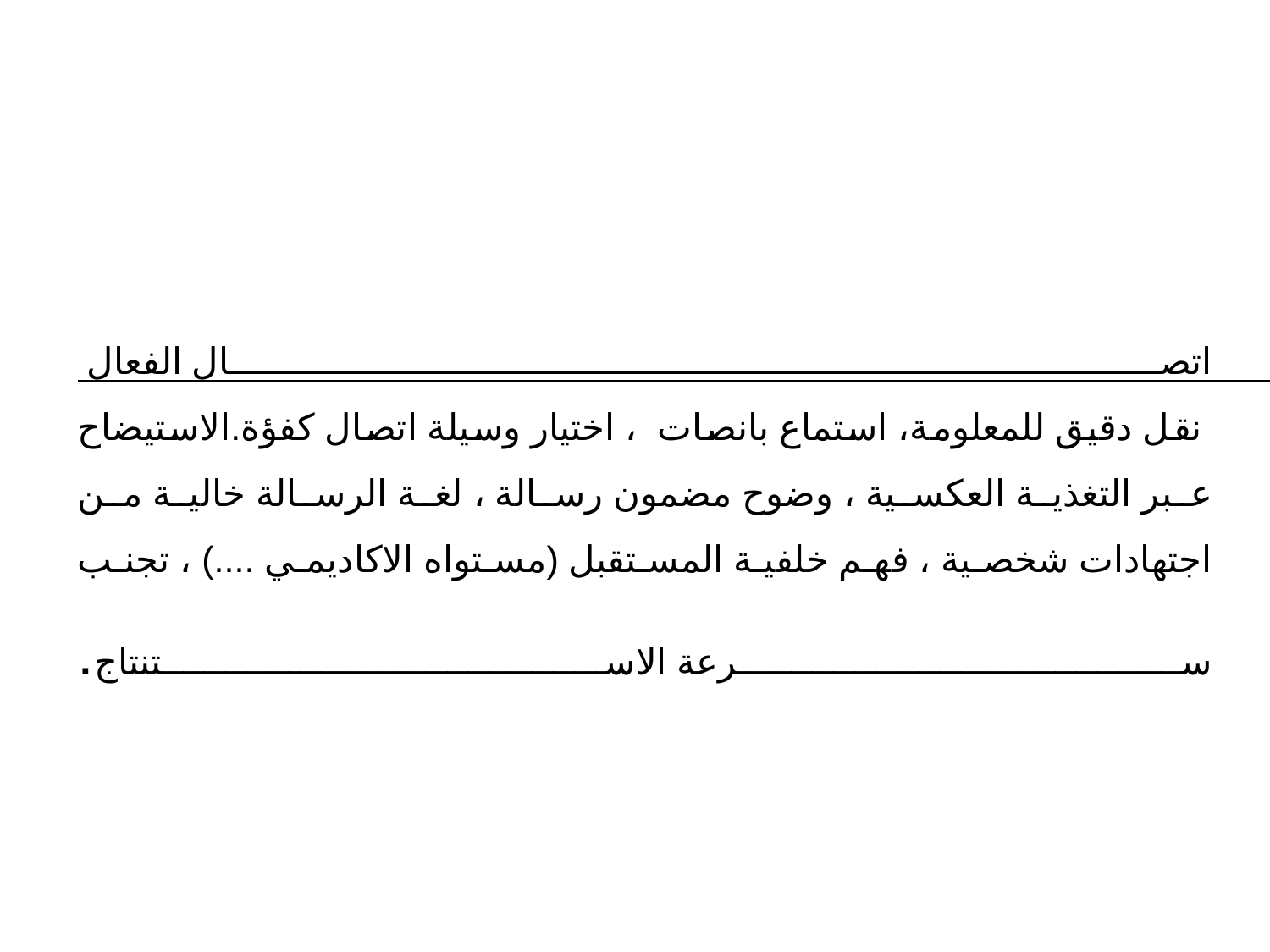

# اتصال الفعال نقل دقيق للمعلومة، استماع بانصات  ، اختيار وسيلة اتصال كفؤة.الاستيضاح عبر التغذية العكسية ، وضوح مضمون رسالة ، لغة الرسالة خالية من اجتهادات شخصية ، فهم خلفية المستقبل (مستواه الاكاديمي ....) ، تجنب سرعة الاستنتاج.